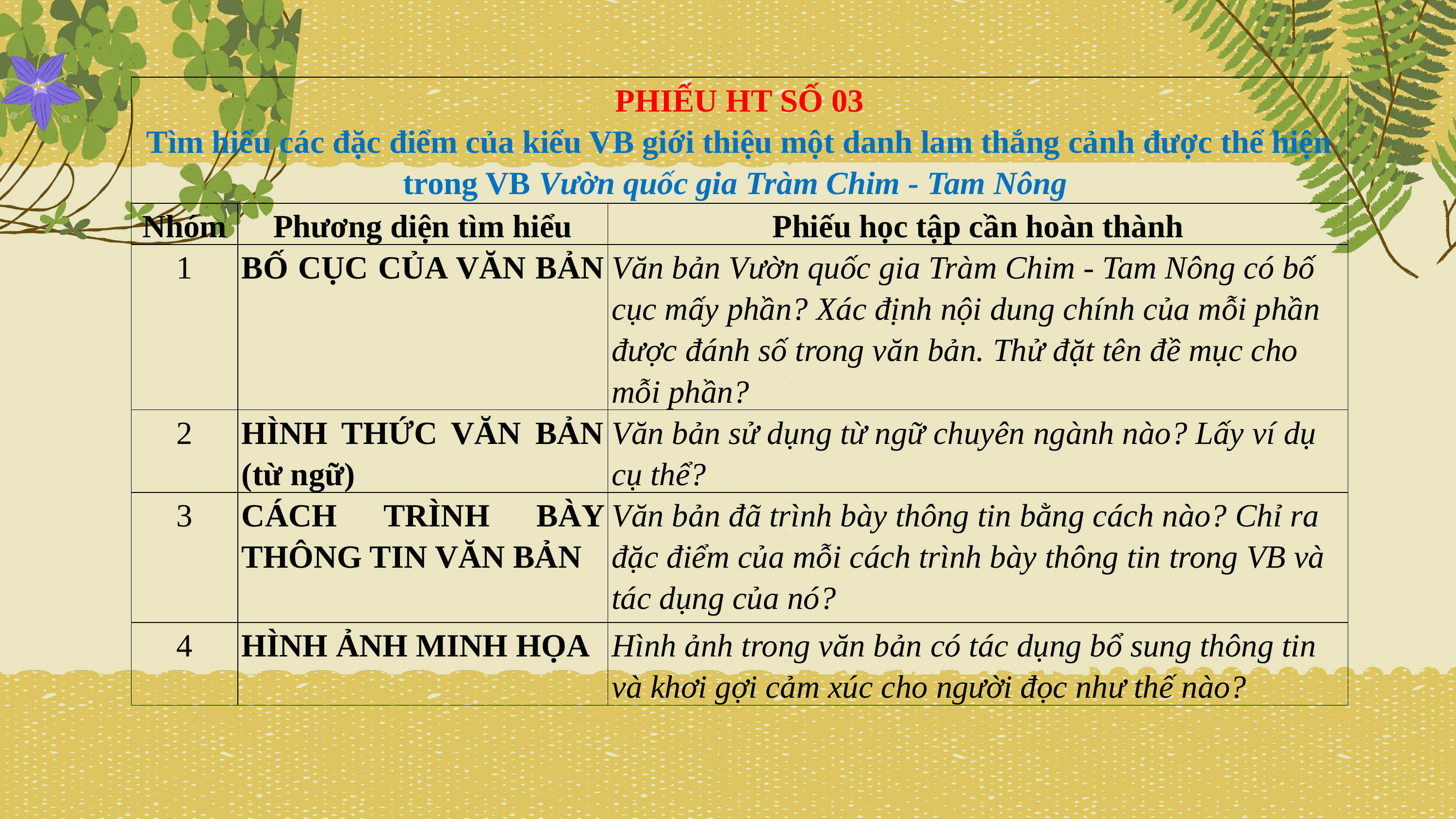

| PHIẾU HT SỐ 03 Tìm hiểu các đặc điểm của kiểu VB giới thiệu một danh lam thắng cảnh được thể hiện trong VB Vườn quốc gia Tràm Chim - Tam Nông |  |  |
| --- | --- | --- |
| Nhóm | Phương diện tìm hiểu | Phiếu học tập cần hoàn thành |
| 1 | BỐ CỤC CỦA VĂN BẢN | Văn bản Vườn quốc gia Tràm Chim - Tam Nông có bố cục mấy phần? Xác định nội dung chính của mỗi phần được đánh số trong văn bản. Thử đặt tên đề mục cho mỗi phần? |
| 2 | HÌNH THỨC VĂN BẢN (từ ngữ) | Văn bản sử dụng từ ngữ chuyên ngành nào? Lấy ví dụ cụ thể? |
| 3 | CÁCH TRÌNH BÀY THÔNG TIN VĂN BẢN | Văn bản đã trình bày thông tin bằng cách nào? Chỉ ra đặc điểm của mỗi cách trình bày thông tin trong VB và tác dụng của nó? |
| 4 | HÌNH ẢNH MINH HỌA | Hình ảnh trong văn bản có tác dụng bổ sung thông tin và khơi gợi cảm xúc cho người đọc như thế nào? |